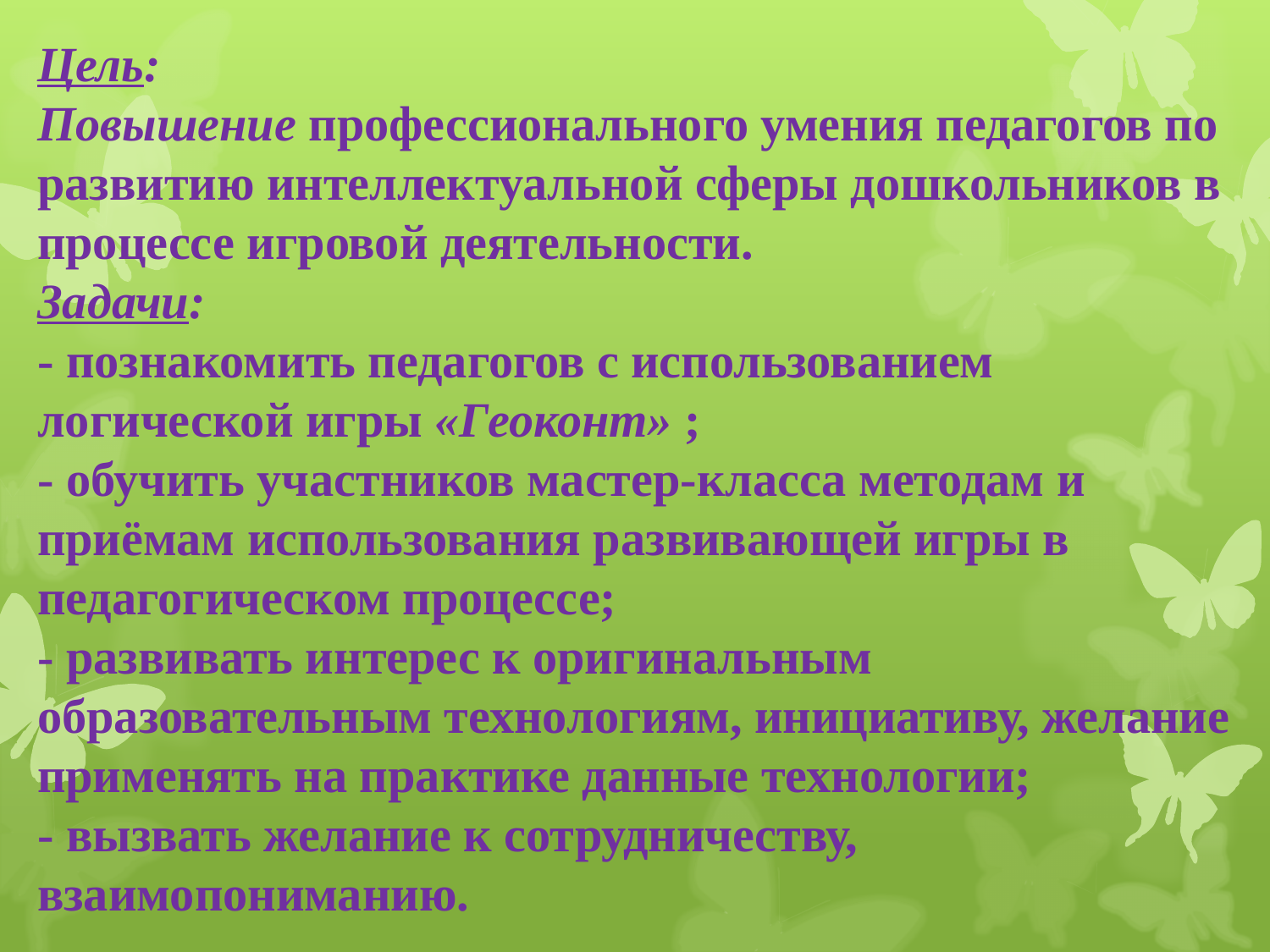

Цель:
Повышение профессионального умения педагогов по развитию интеллектуальной сферы дошкольников в процессе игровой деятельности.
Задачи:
- познакомить педагогов с использованием логической игры «Геоконт» ;
- обучить участников мастер-класса методам и приёмам использования развивающей игры в педагогическом процессе;
- развивать интерес к оригинальным образовательным технологиям, инициативу, желание применять на практике данные технологии;
- вызвать желание к сотрудничеству, взаимопониманию.